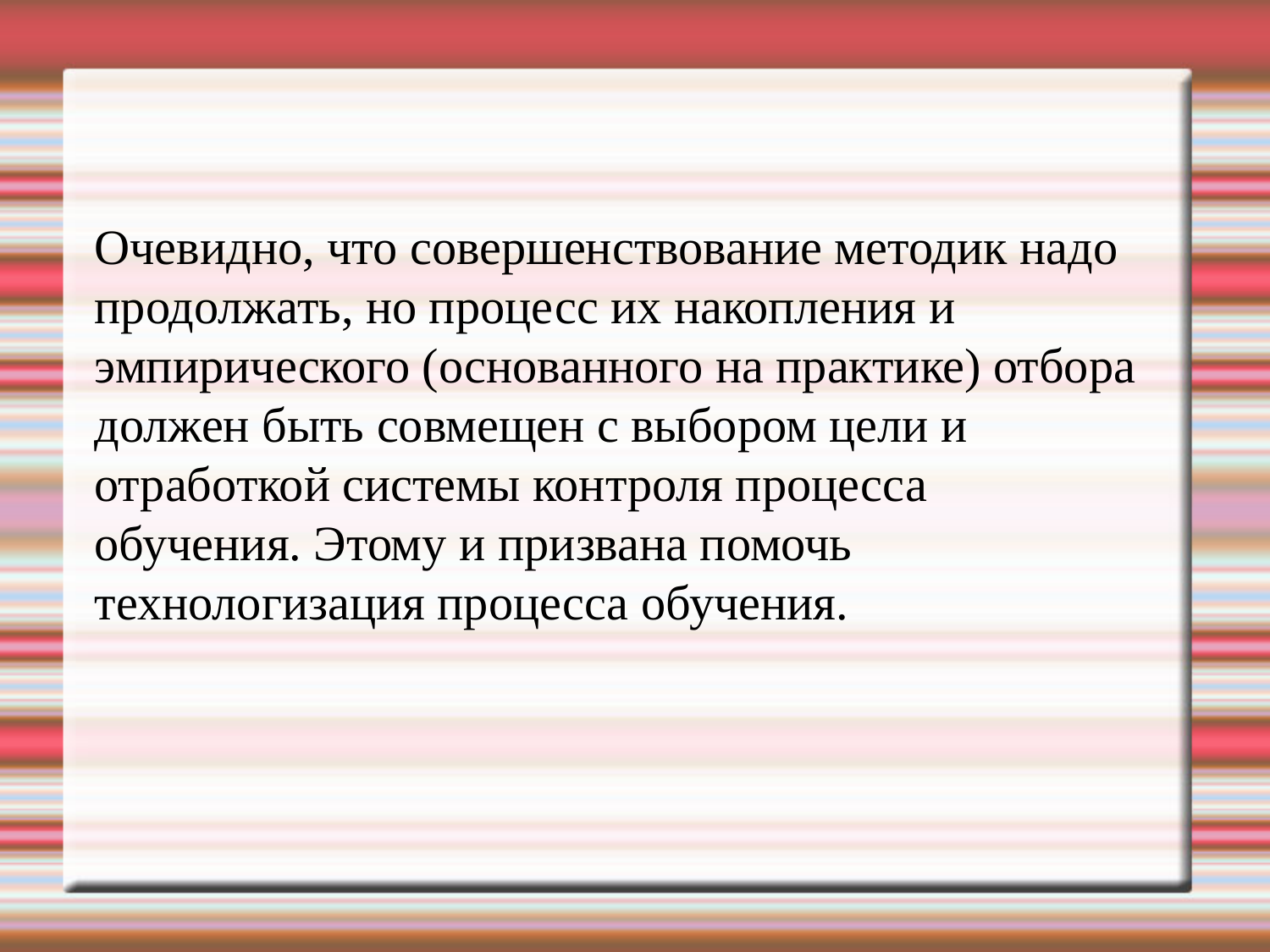

Очевидно, что совершенствование методик надо продолжать, но процесс их накопления и эмпирического (основанного на практике) отбора должен быть совмещен с выбором цели и отработкой системы контроля процесса обучения. Этому и призвана помочь технологизация процесса обучения.